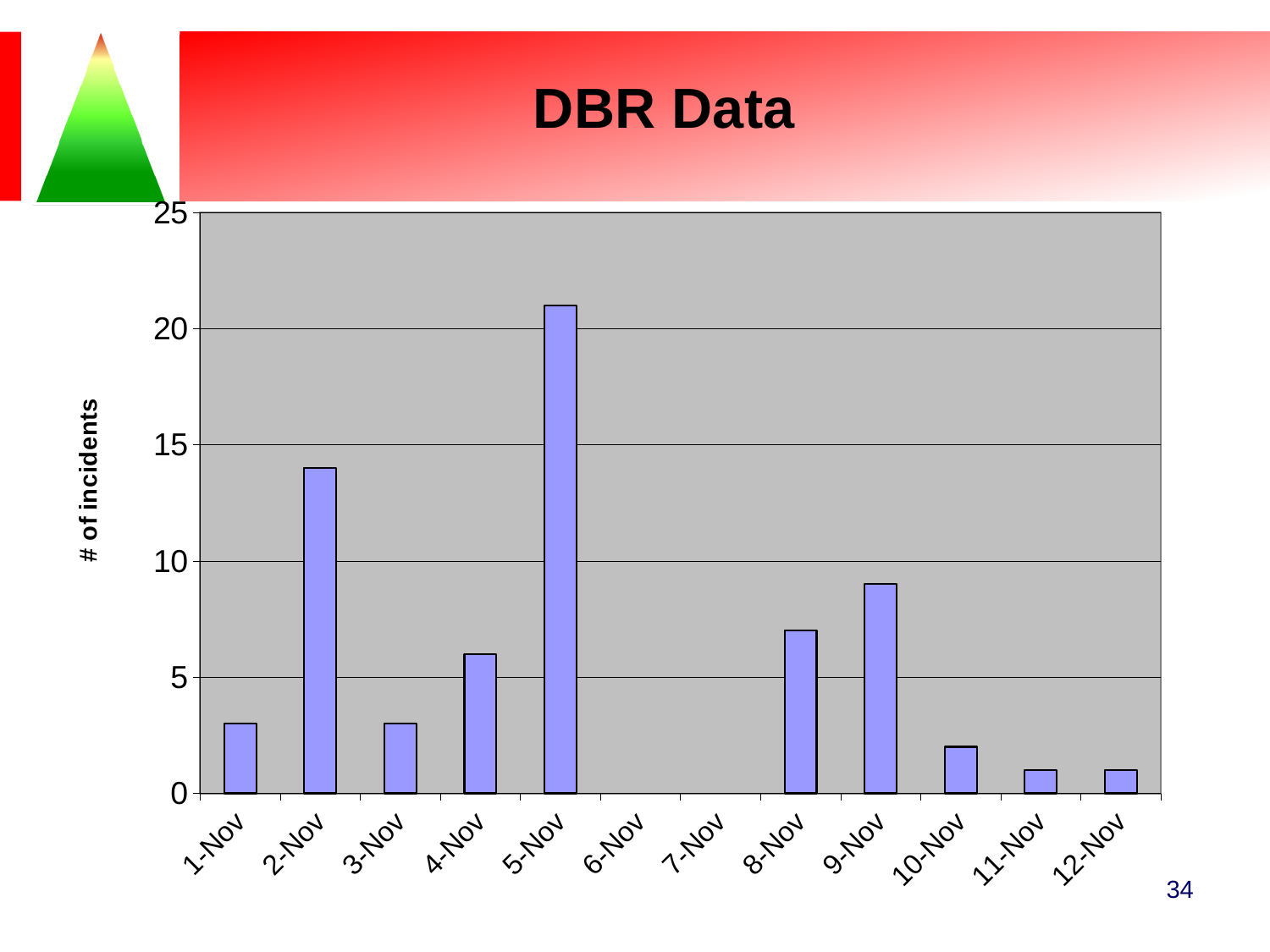

### Chart: DBR Data

| Category | DBR Data |
|---|---|
| 40483 | 3.0 |
| 40484 | 14.0 |
| 40485 | 3.0 |
| 40486 | 6.0 |
| 40487 | 21.0 |
| 40490 | 7.0 |
| 40491 | 9.0 |
| 40492 | 2.0 |
| 40493 | 1.0 |
| 40494 | 1.0 |
34